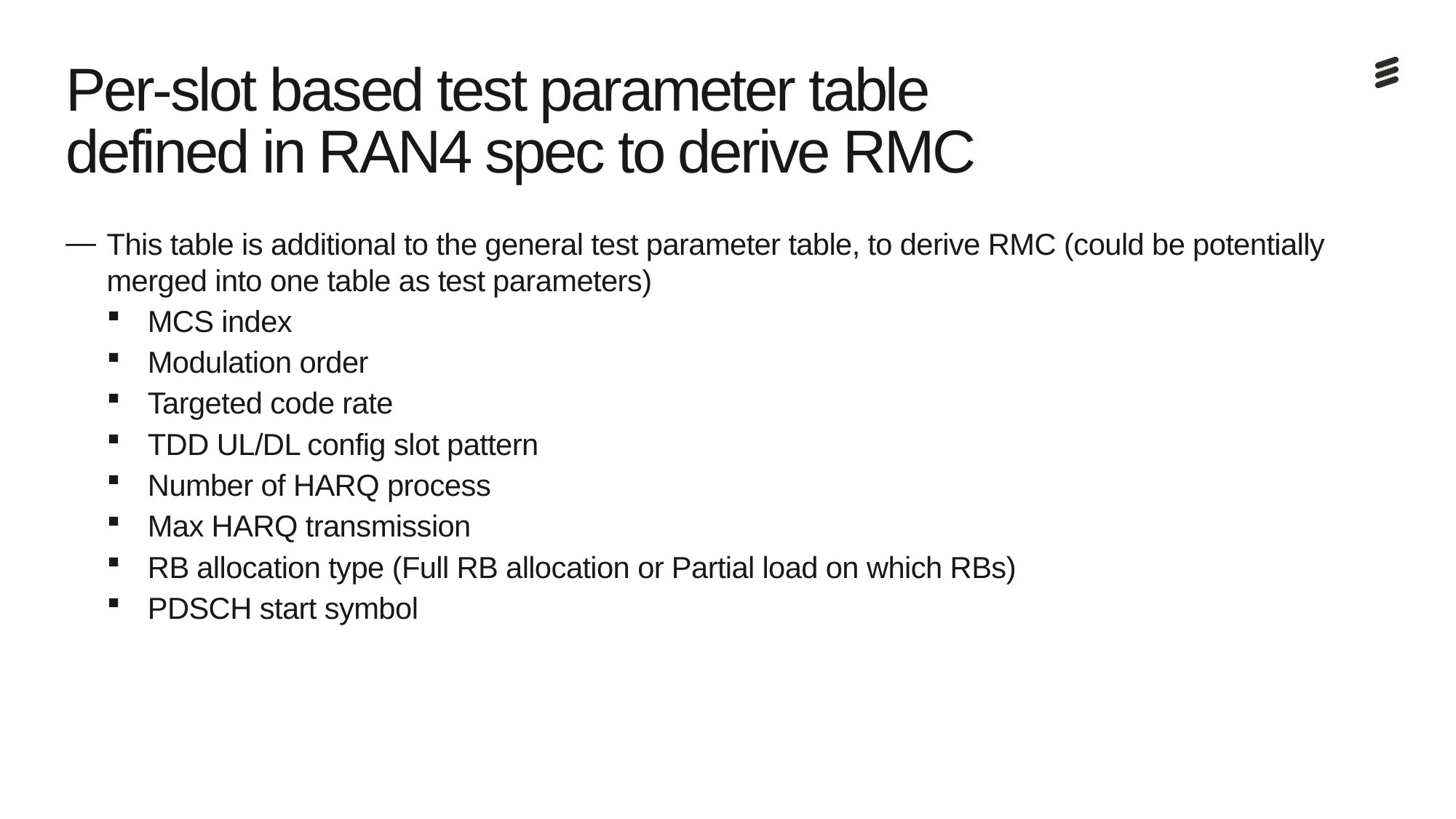

# Per-slot based test parameter table defined in RAN4 spec to derive RMC
This table is additional to the general test parameter table, to derive RMC (could be potentially merged into one table as test parameters)
MCS index
Modulation order
Targeted code rate
TDD UL/DL config slot pattern
Number of HARQ process
Max HARQ transmission
RB allocation type (Full RB allocation or Partial load on which RBs)
PDSCH start symbol